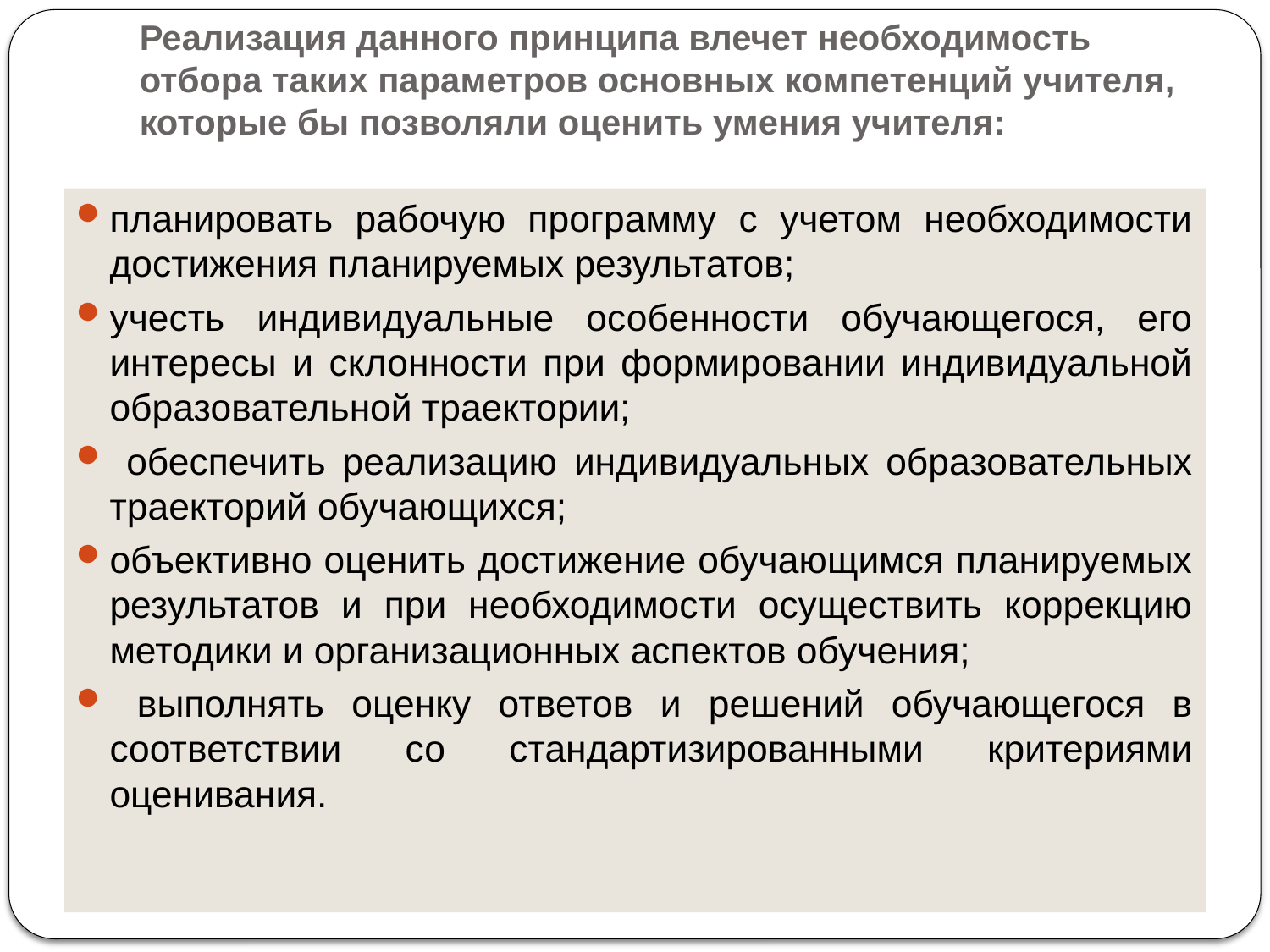

# Реализация данного принципа влечет необходимость отбора таких параметров основных компетенций учителя, которые бы позволяли оценить умения учителя:
планировать рабочую программу с учетом необходимости достижения планируемых результатов;
учесть индивидуальные особенности обучающегося, его интересы и склонности при формировании индивидуальной образовательной траектории;
 обеспечить реализацию индивидуальных образовательных траекторий обучающихся;
объективно оценить достижение обучающимся планируемых результатов и при необходимости осуществить коррекцию методики и организационных аспектов обучения;
 выполнять оценку ответов и решений обучающегося в соответствии со стандартизированными критериями оценивания.